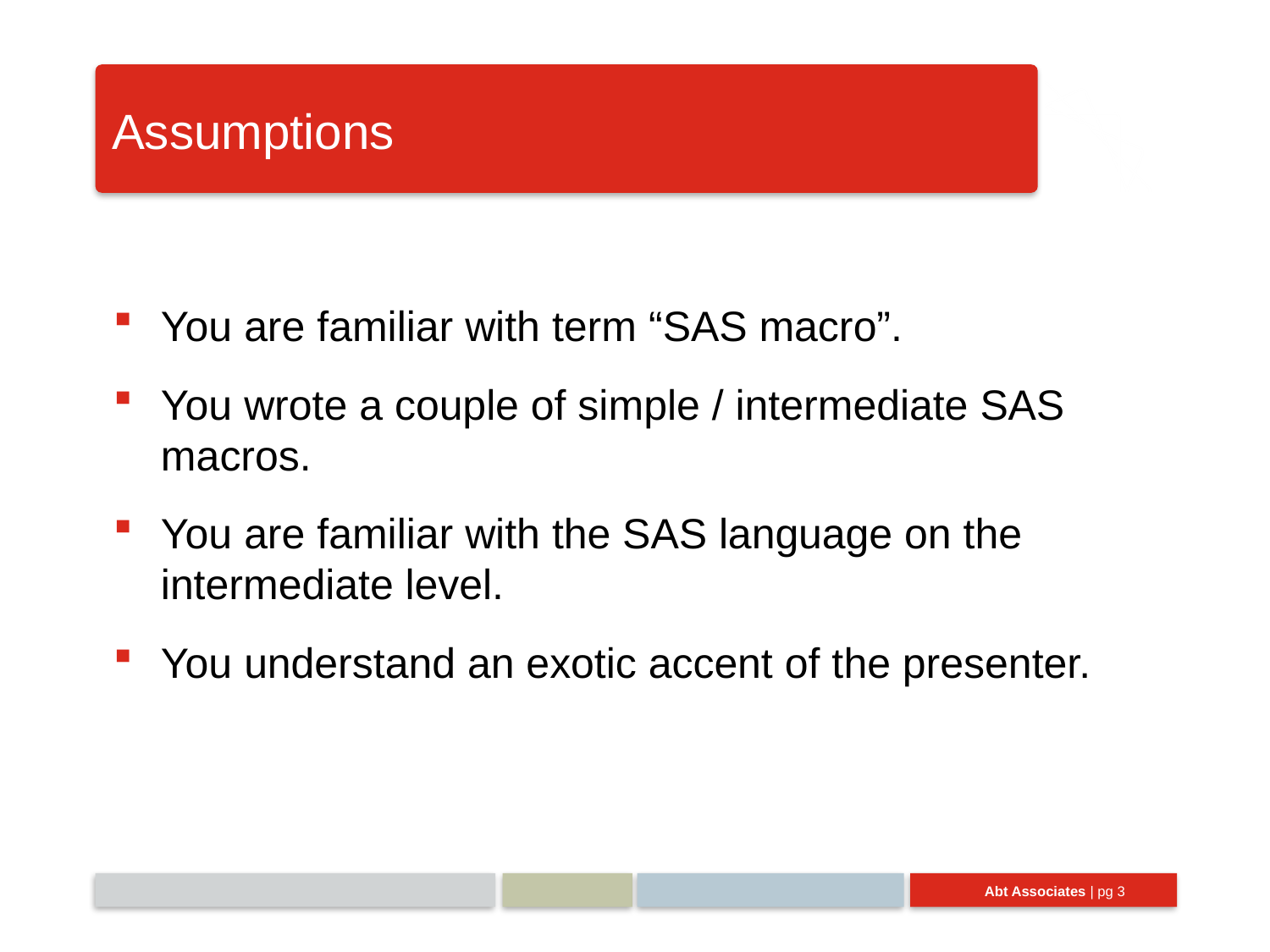

# Assumptions
You are familiar with term “SAS macro”.
You wrote a couple of simple / intermediate SAS macros.
You are familiar with the SAS language on the intermediate level.
You understand an exotic accent of the presenter.